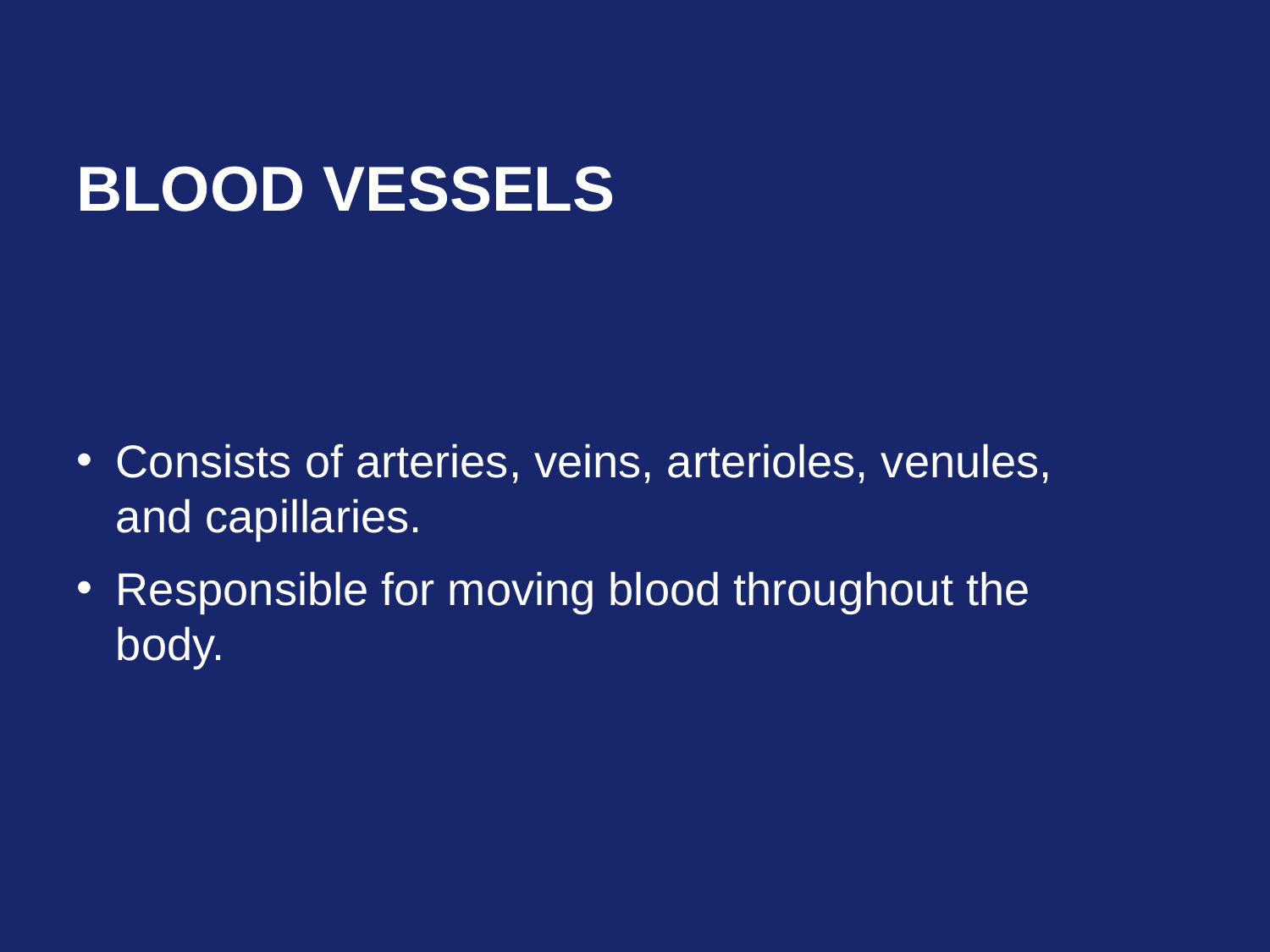

# Blood Vessels
Consists of arteries, veins, arterioles, venules, and capillaries.
Responsible for moving blood throughout the body.